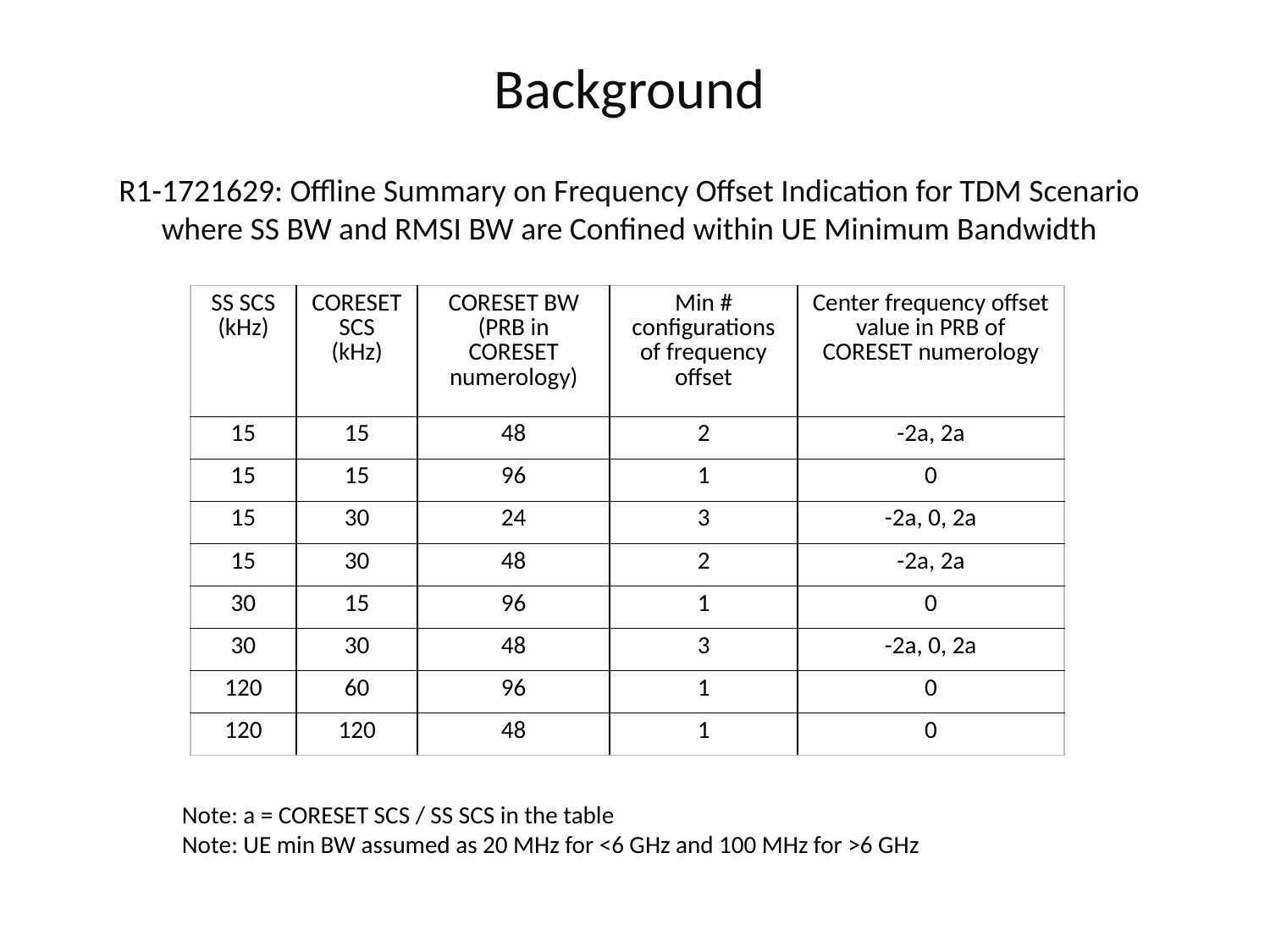

Background
R1-1721629: Offline Summary on Frequency Offset Indication for TDM Scenario where SS BW and RMSI BW are Confined within UE Minimum Bandwidth
| SS SCS (kHz) | CORESET SCS (kHz) | CORESET BW (PRB in CORESET numerology) | Min # configurations of frequency offset | Center frequency offset value in PRB of CORESET numerology |
| --- | --- | --- | --- | --- |
| 15 | 15 | 48 | 2 | -2a, 2a |
| 15 | 15 | 96 | 1 | 0 |
| 15 | 30 | 24 | 3 | -2a, 0, 2a |
| 15 | 30 | 48 | 2 | -2a, 2a |
| 30 | 15 | 96 | 1 | 0 |
| 30 | 30 | 48 | 3 | -2a, 0, 2a |
| 120 | 60 | 96 | 1 | 0 |
| 120 | 120 | 48 | 1 | 0 |
Note: a = CORESET SCS / SS SCS in the table
Note: UE min BW assumed as 20 MHz for <6 GHz and 100 MHz for >6 GHz